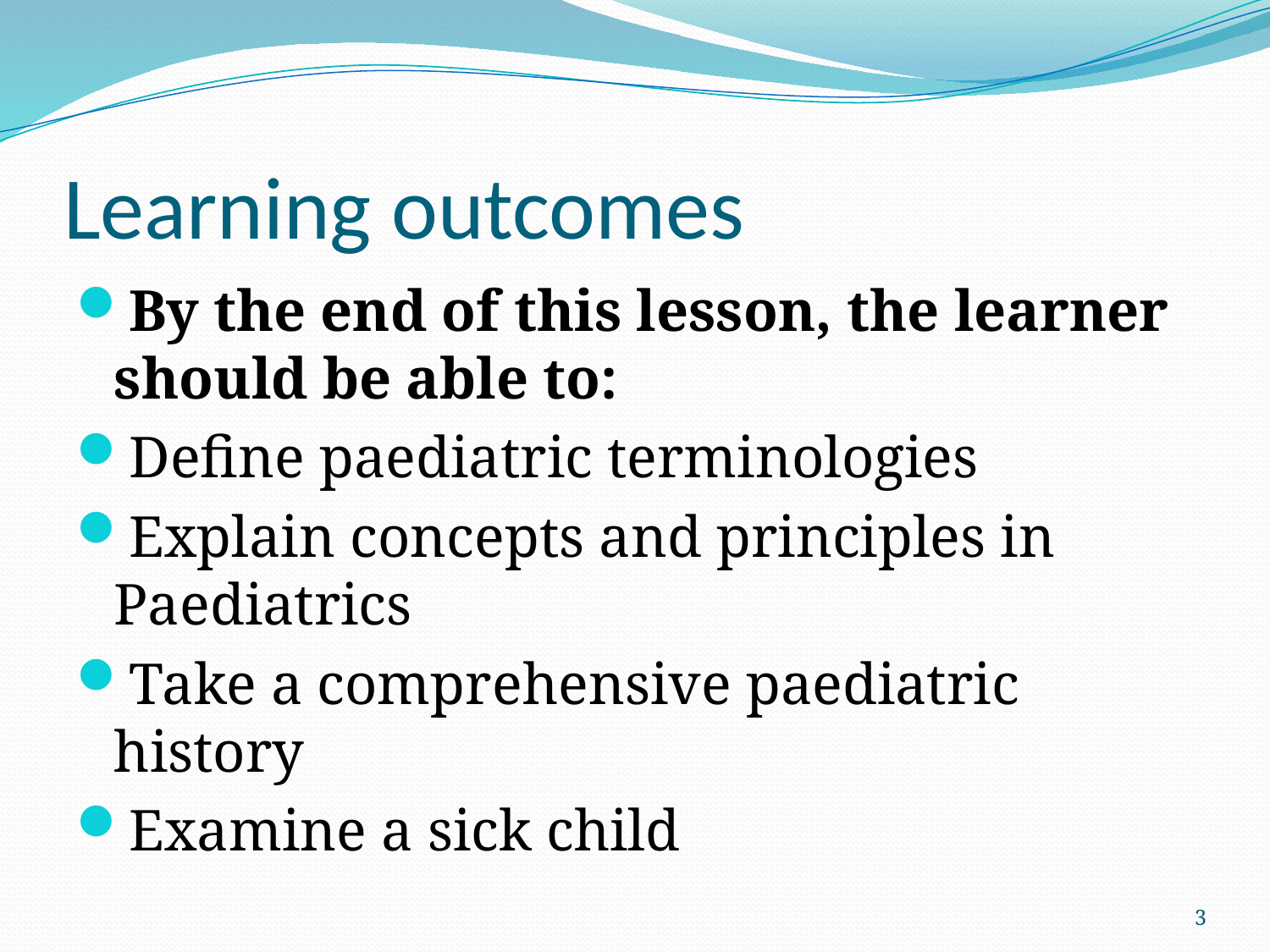

# Learning outcomes
By the end of this lesson, the learner should be able to:
Define paediatric terminologies
Explain concepts and principles in Paediatrics
Take a comprehensive paediatric history
Examine a sick child
3